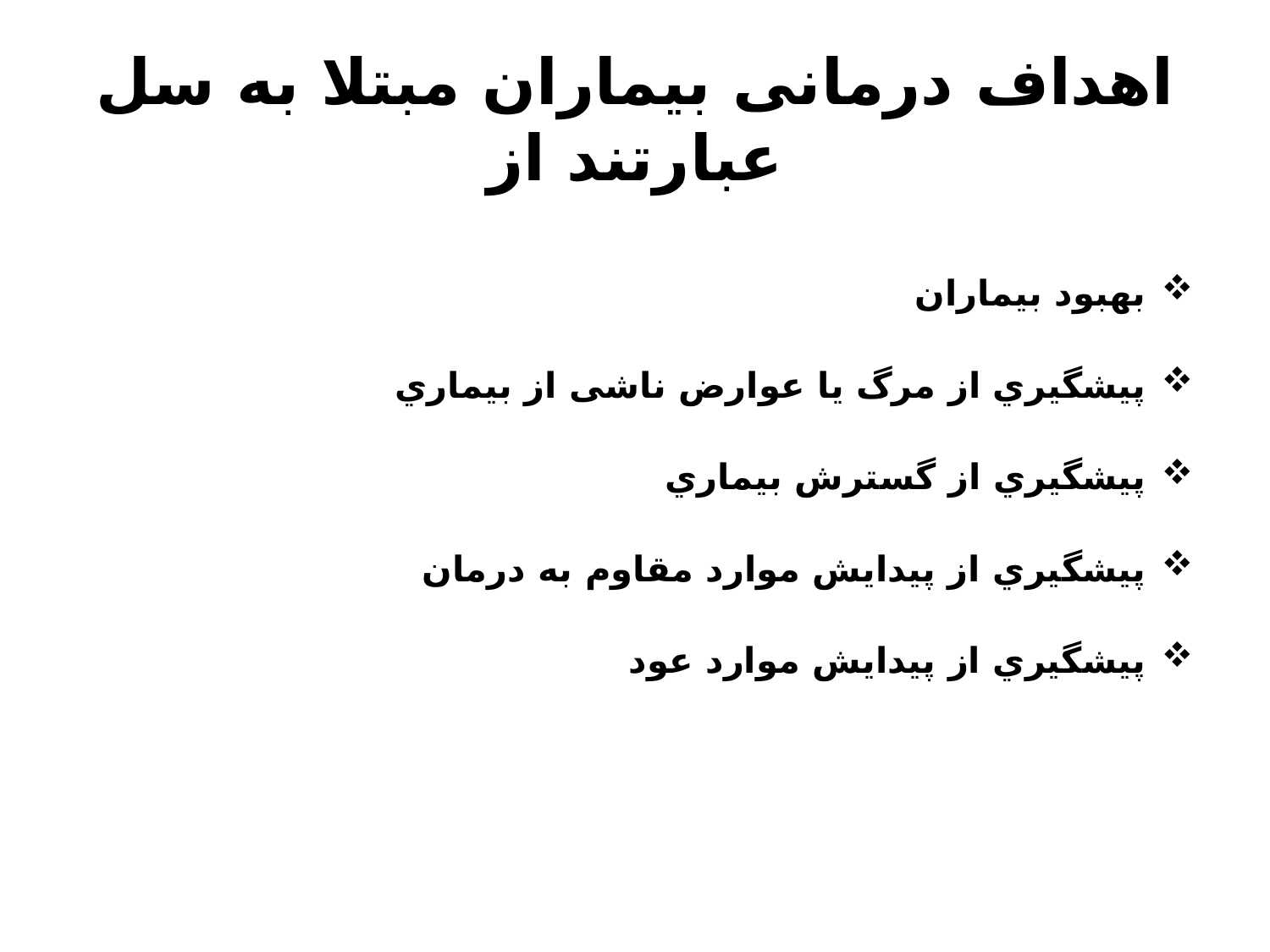

# اهداف درمانی بیماران مبتلا به سل عبارتند از
بهبود بیماران
پیشگیري از مرگ یا عوارض ناشی از بیماري
پیشگیري از گسترش بیماري
پیشگیري از پیدایش موارد مقاوم به درمان
پیشگیري از پیدایش موارد عود